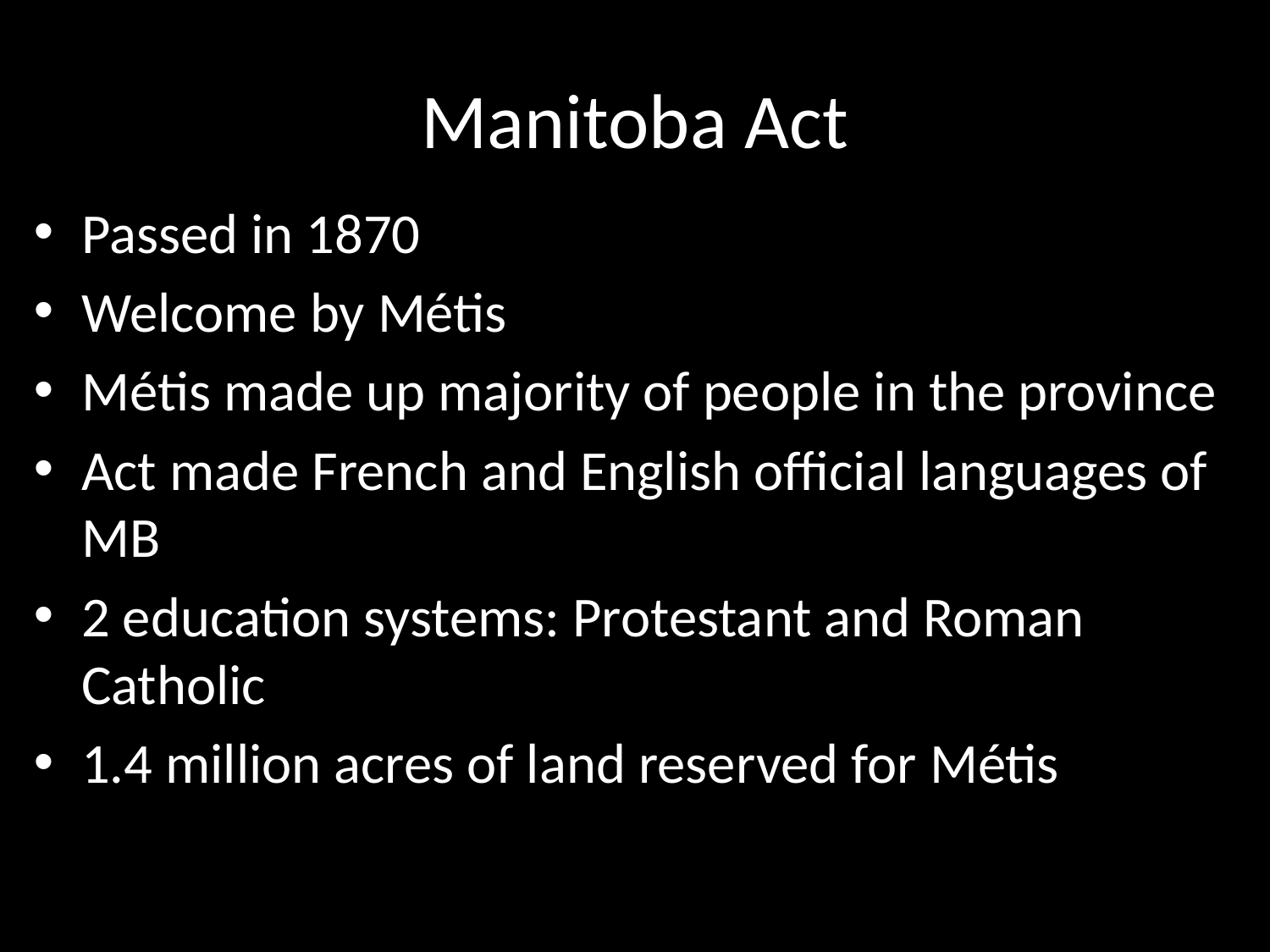

# Manitoba Act
Passed in 1870
Welcome by Métis
Métis made up majority of people in the province
Act made French and English official languages of MB
2 education systems: Protestant and Roman Catholic
1.4 million acres of land reserved for Métis